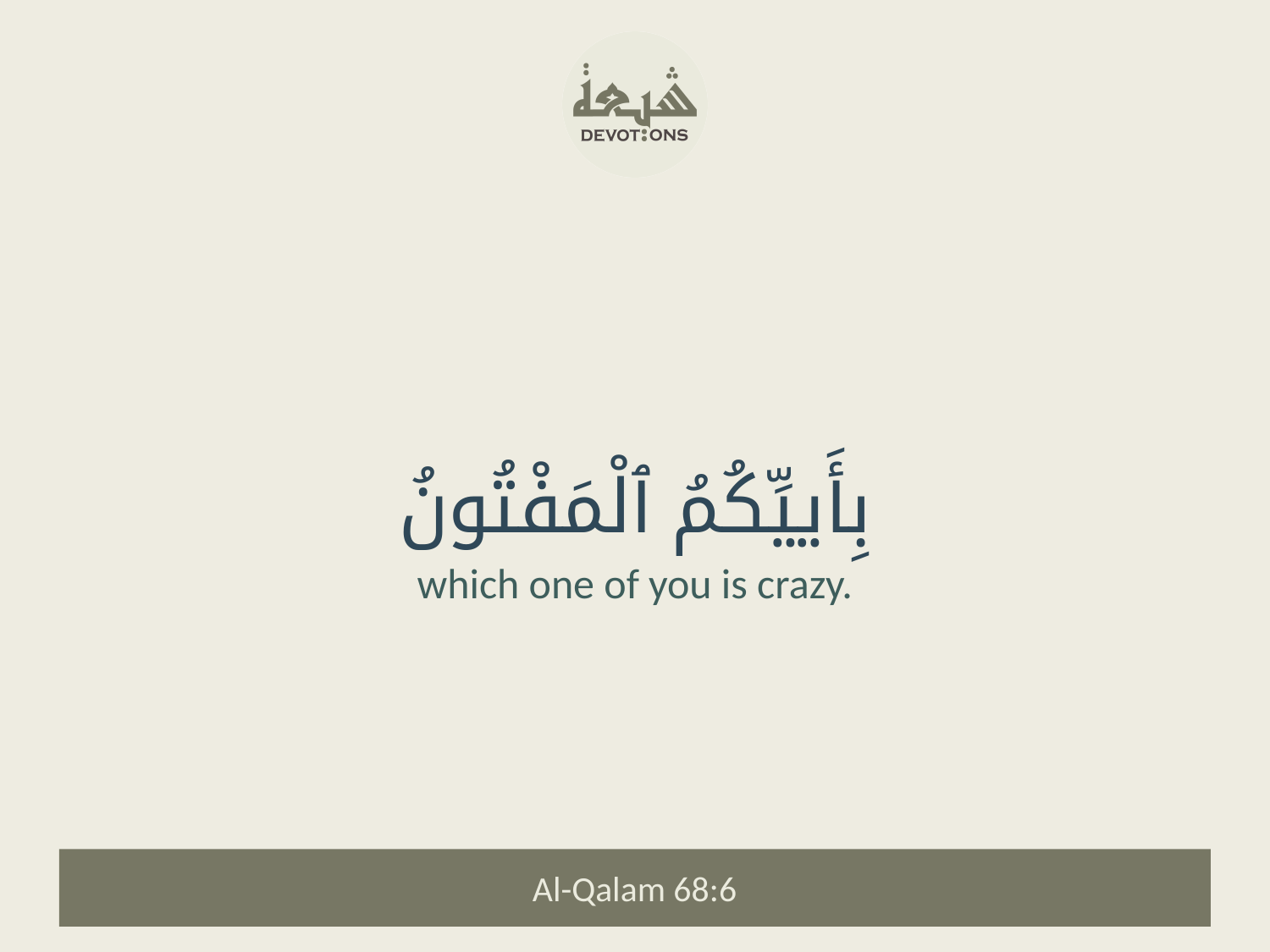

بِأَييِّكُمُ ٱلْمَفْتُونُ
which one of you is crazy.
Al-Qalam 68:6